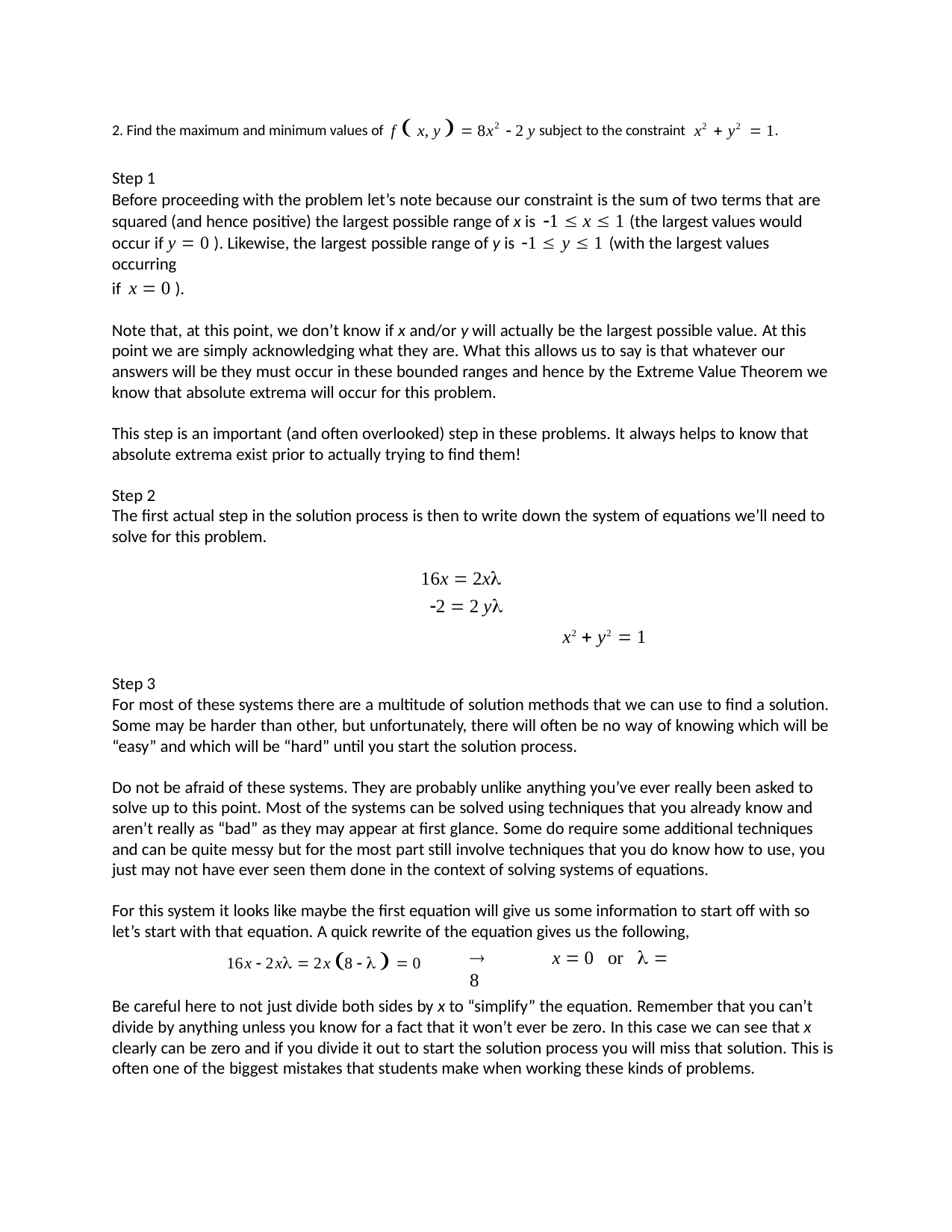

2. Find the maximum and minimum values of f ( x, y ) = 8x2 − 2 y subject to the constraint x2 + y2 = 1.
Step 1
Before proceeding with the problem let’s note because our constraint is the sum of two terms that are  squared (and hence positive) the largest possible range of x is −1 ≤ x ≤ 1 (the largest values would  occur if y = 0 ). Likewise, the largest possible range of y is −1 ≤ y ≤ 1 (with the largest values occurring
if  x = 0 ).
Note that, at this point, we don’t know if x and/or y will actually be the largest possible value. At this  point we are simply acknowledging what they are. What this allows us to say is that whatever our  answers will be they must occur in these bounded ranges and hence by the Extreme Value Theorem we  know that absolute extrema will occur for this problem.

This step is an important (and often overlooked) step in these problems. It always helps to know that  absolute extrema exist prior to actually trying to find them!

Step 2
The first actual step in the solution process is then to write down the system of equations we’ll need to  solve for this problem.

16x = 2xλ
−2 = 2 yλ
x2  + y2  = 1

Step 3
For most of these systems there are a multitude of solution methods that we can use to find a solution.  Some may be harder than other, but unfortunately, there will often be no way of knowing which will be  “easy” and which will be “hard” until you start the solution process.

Do not be afraid of these systems. They are probably unlike anything you’ve ever really been asked to  solve up to this point. Most of the systems can be solved using techniques that you already know and  aren’t really as “bad” as they may appear at first glance. Some do require some additional techniques  and can be quite messy but for the most part still involve techniques that you do know how to use, you  just may not have ever seen them done in the context of solving systems of equations.

For this system it looks like maybe the first equation will give us some information to start off with so  let’s start with that equation. A quick rewrite of the equation gives us the following,
16x − 2xλ = 2x (8 − λ ) = 0
→	x = 0   or   λ = 8
Be careful here to not just divide both sides by x to “simplify” the equation. Remember that you can’t  divide by anything unless you know for a fact that it won’t ever be zero. In this case we can see that x  clearly can be zero and if you divide it out to start the solution process you will miss that solution. This is  often one of the biggest mistakes that students make when working these kinds of problems.